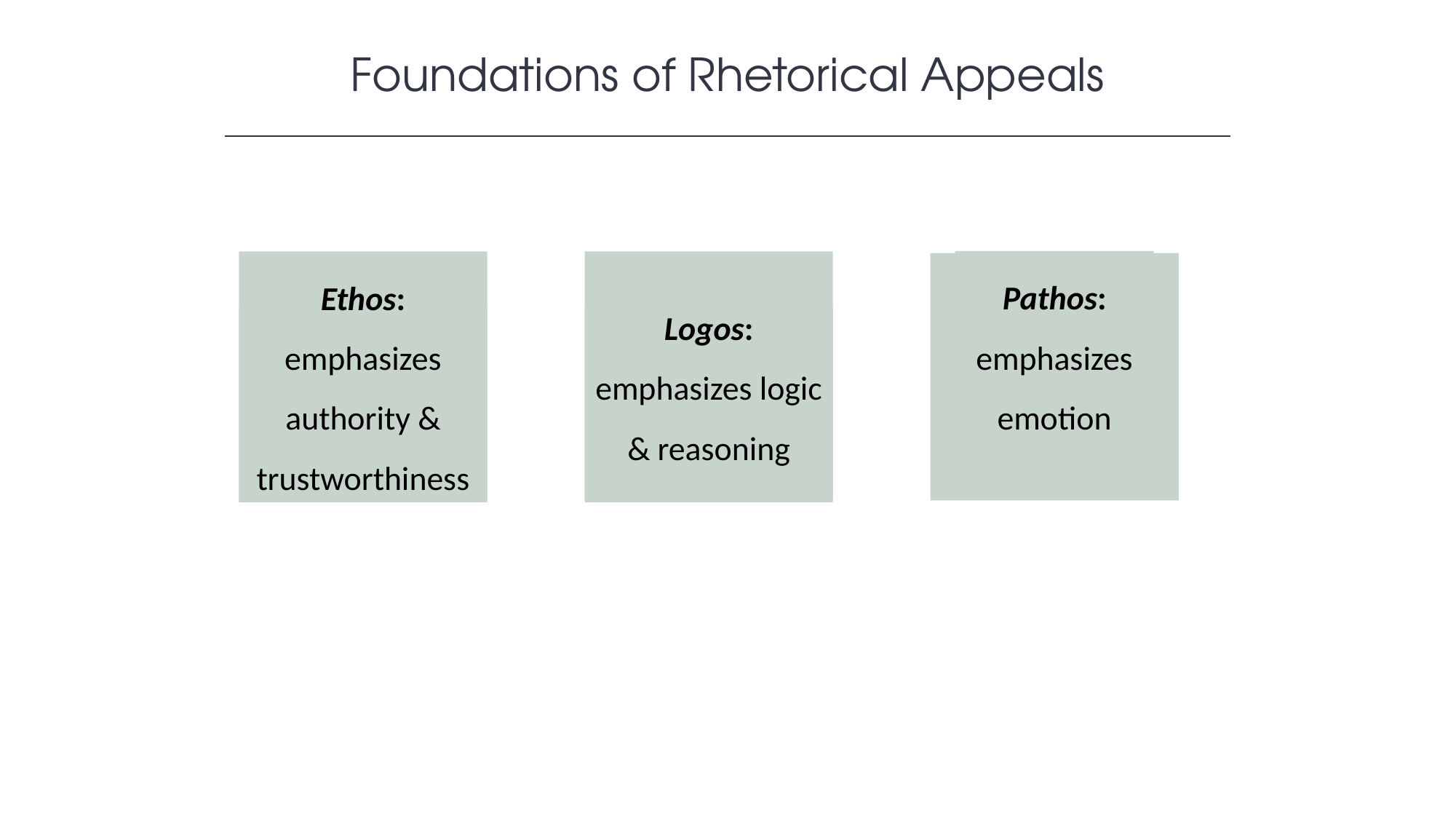

Foundations of Rhetorical Appeals
HAWKES LEARNING
Pathos: emphasizes emotion

Ethos: emphasizes authority & trustworthiness

Logos: emphasizes logic & reasoning